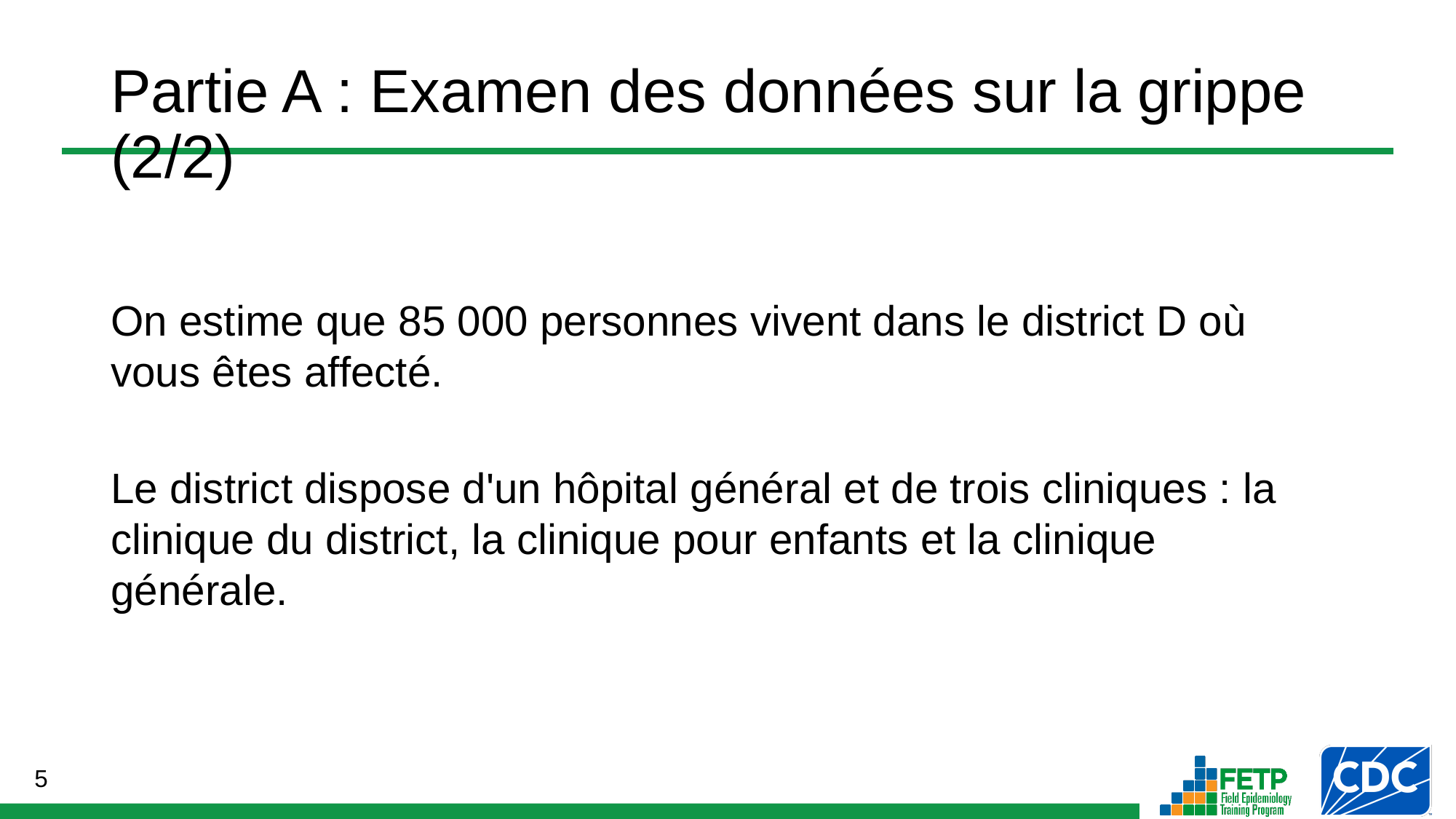

# Partie A : Examen des données sur la grippe (2/2)
On estime que 85 000 personnes vivent dans le district D où vous êtes affecté.

Le district dispose d'un hôpital général et de trois cliniques : la clinique du district, la clinique pour enfants et la clinique générale.